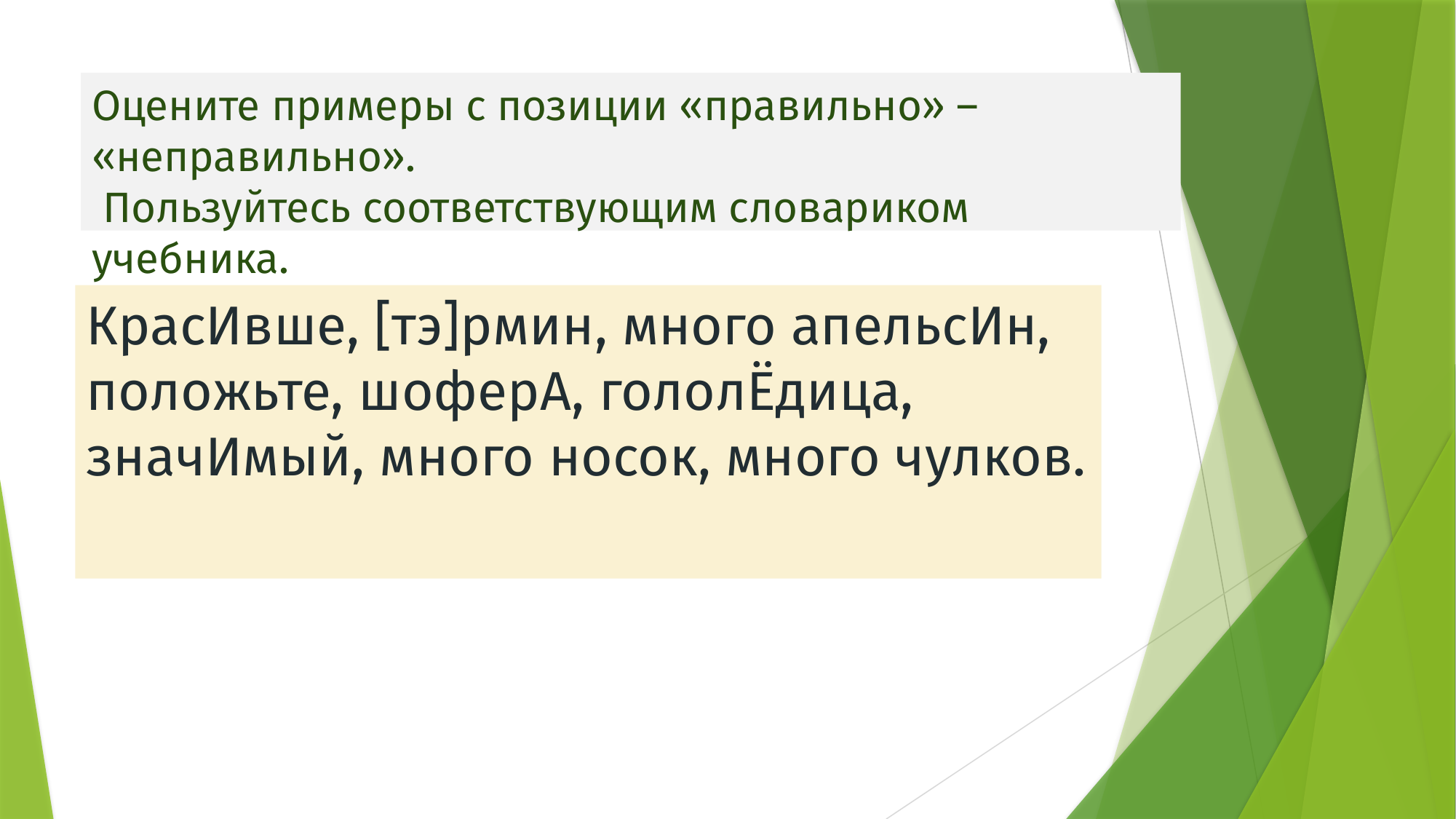

# Оцените примеры с позиции «правильно» – «неправильно». Пользуйтесь соответствующим словариком учебника.
КрасИвше, [тэ]рмин, много апельсИн, положьте, шоферА, гололЁдица, значИмый, много носок, много чулков.